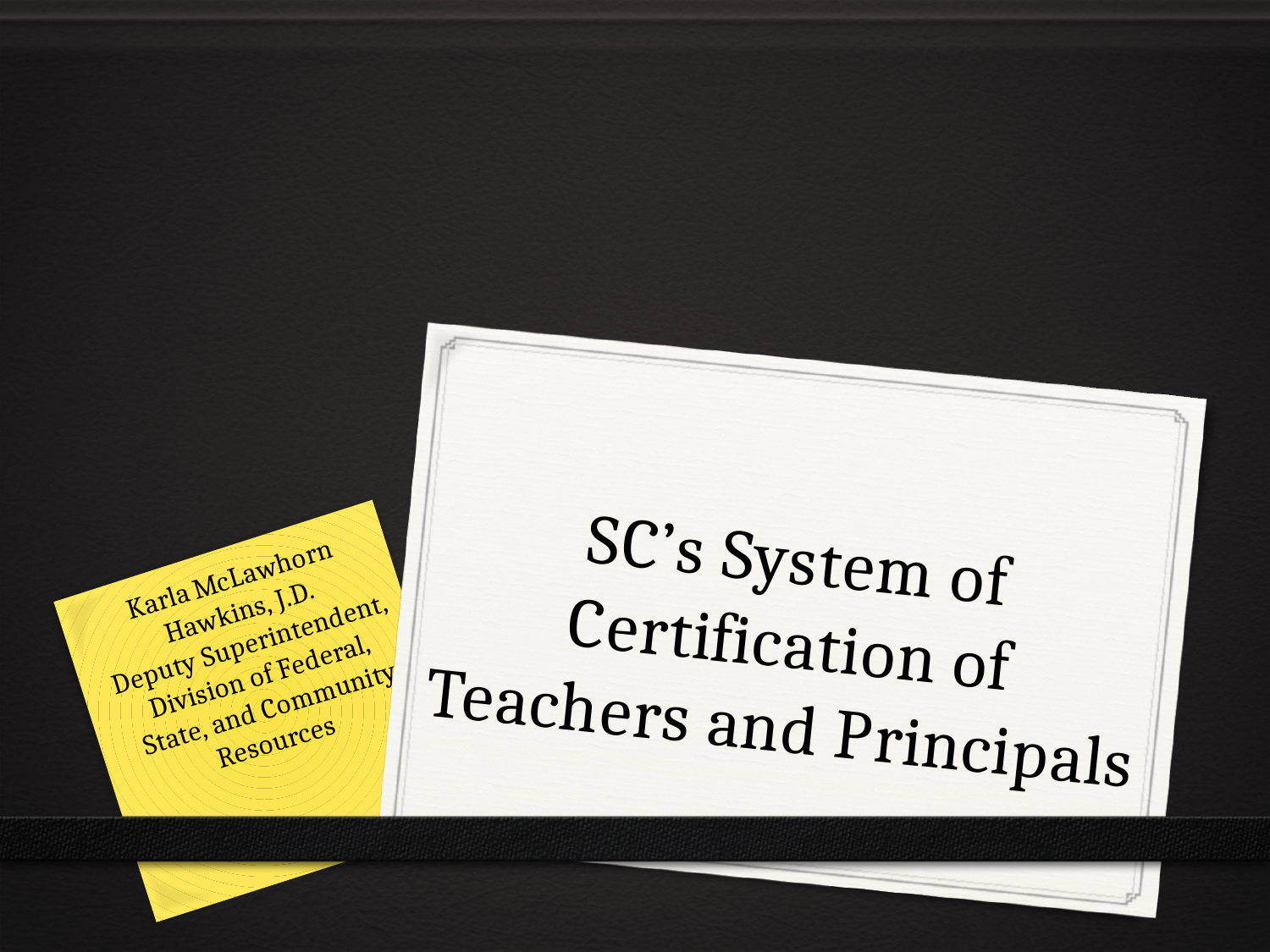

# SC’s System of Certification of Teachers and Principals
Karla McLawhorn Hawkins, J.D.
Deputy Superintendent, Division of Federal, State, and Community Resources